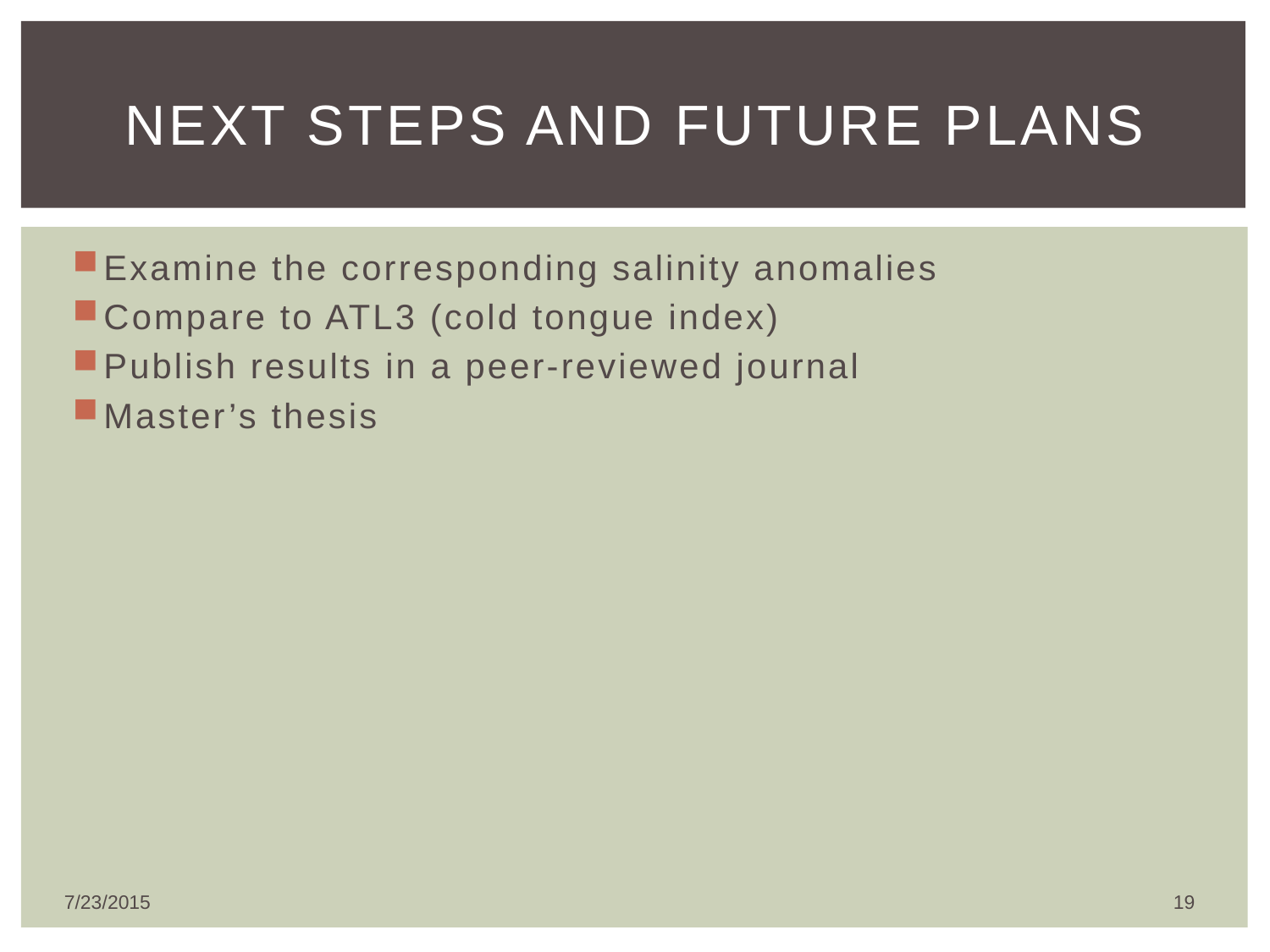

# Next Steps and Future plans
Examine the corresponding salinity anomalies
Compare to ATL3 (cold tongue index)
Publish results in a peer-reviewed journal
Master’s thesis
19
7/23/2015